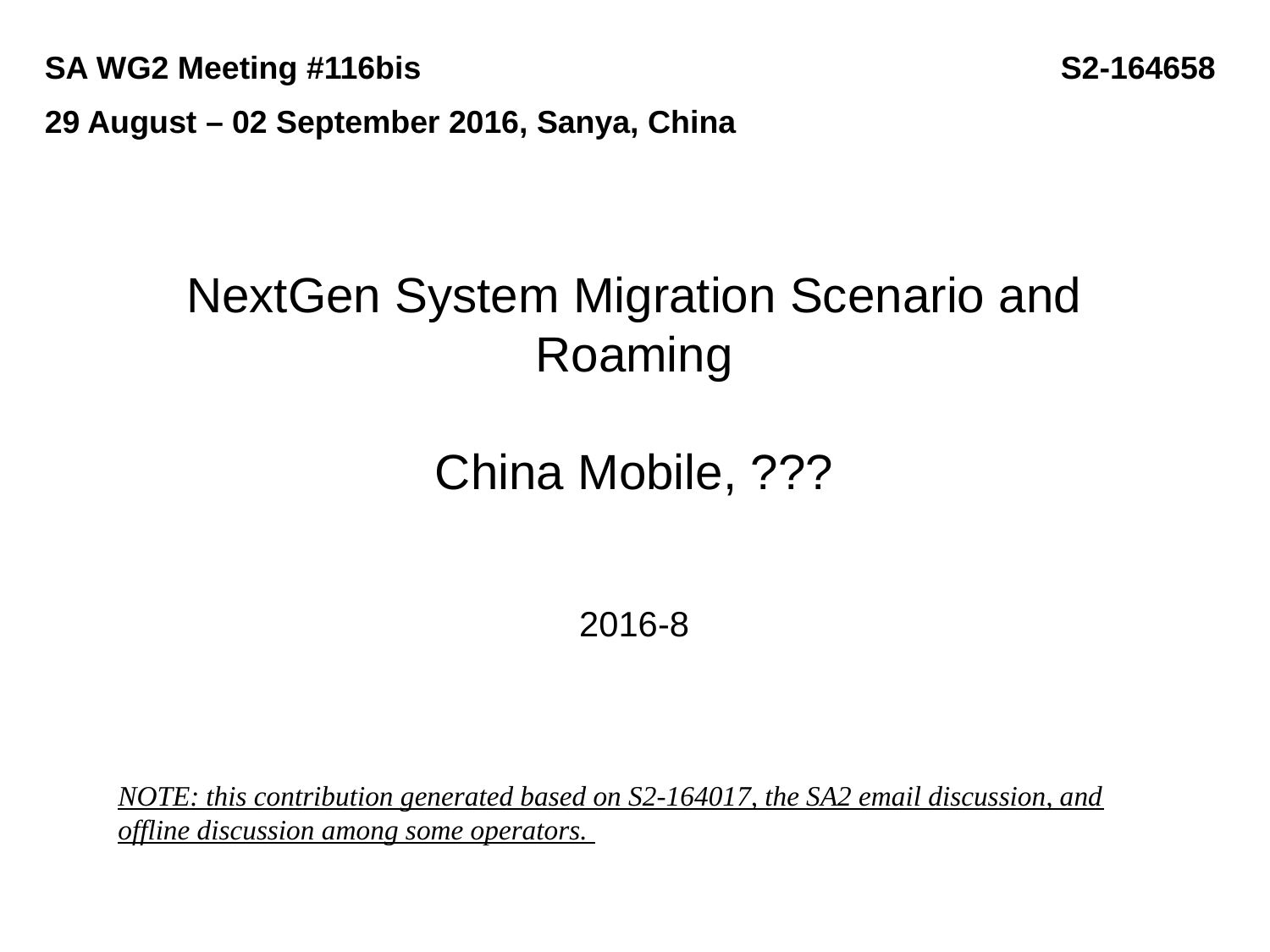

SA WG2 Meeting #116bis	 		S2-164658
29 August – 02 September 2016, Sanya, China
NextGen System Migration Scenario and Roaming

China Mobile, ???

2016-8
NOTE: this contribution generated based on S2-164017, the SA2 email discussion, and offline discussion among some operators.